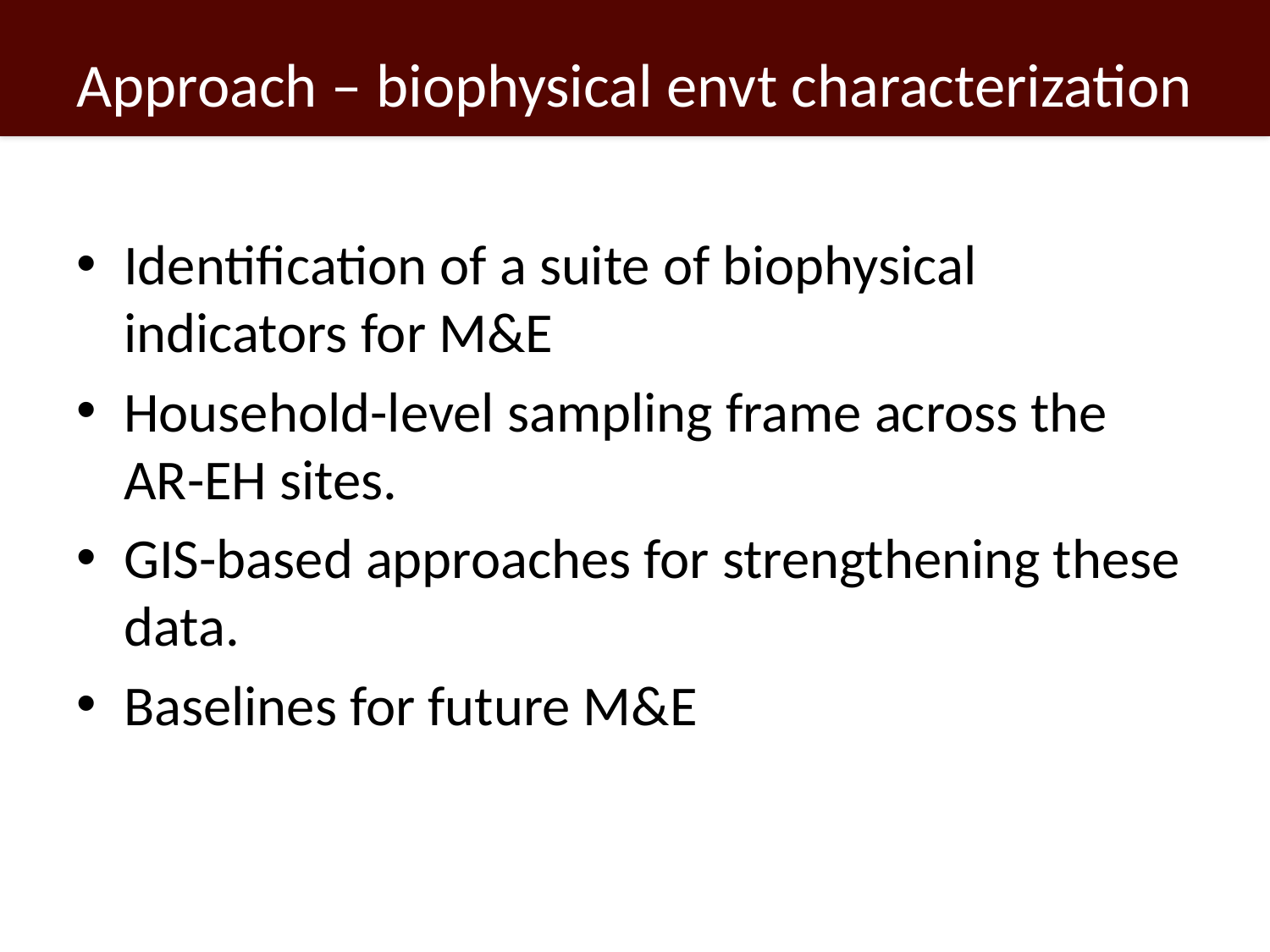

# Approach – biophysical envt characterization
Identification of a suite of biophysical indicators for M&E
Household-level sampling frame across the AR-EH sites.
GIS-based approaches for strengthening these data.
Baselines for future M&E